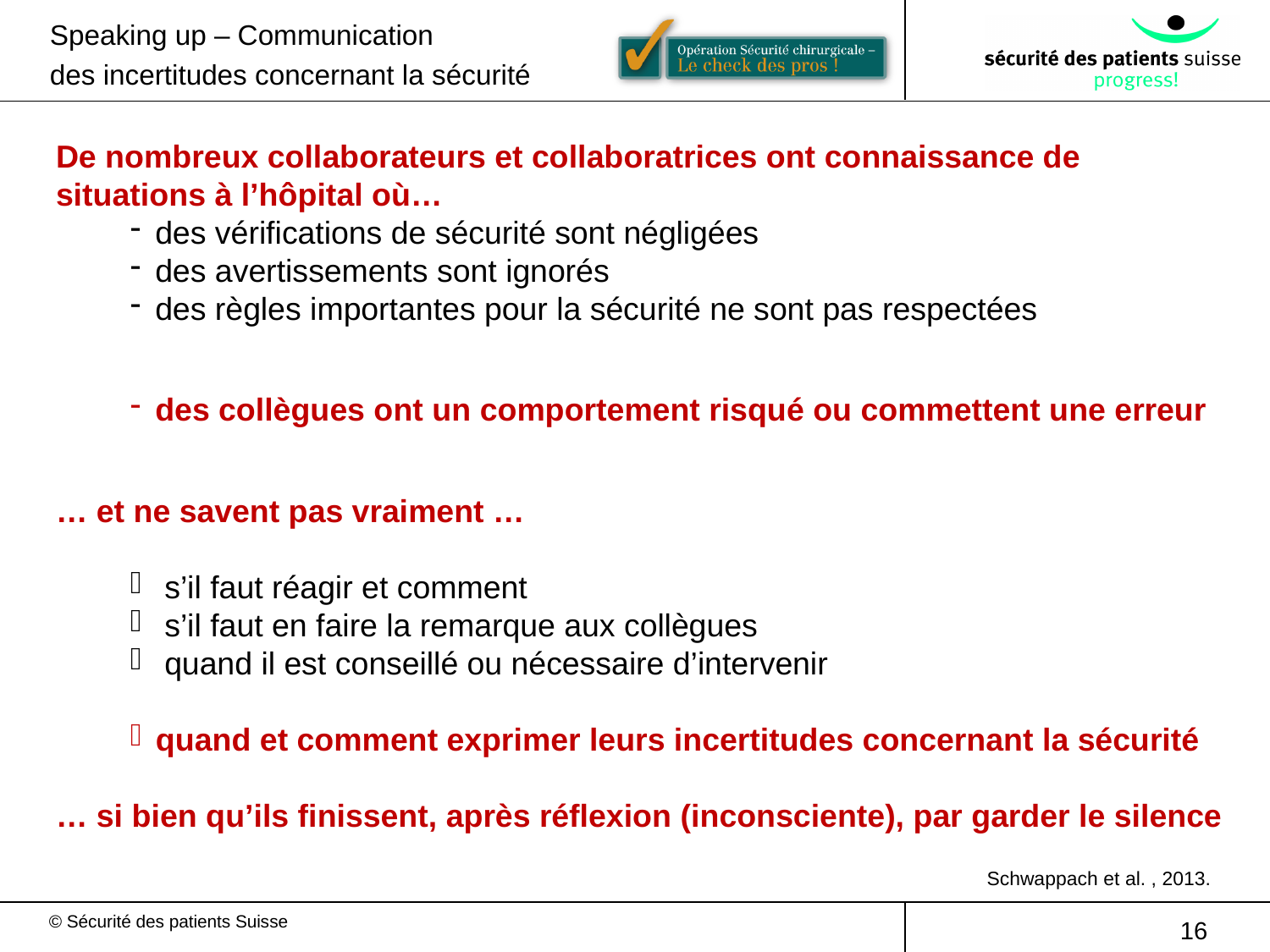

Speaking up – Communication
des incertitudes concernant la sécurité
De nombreux collaborateurs et collaboratrices ont connaissance de situations à l’hôpital où…
des vérifications de sécurité sont négligées
des avertissements sont ignorés
des règles importantes pour la sécurité ne sont pas respectées

des collègues ont un comportement risqué ou commettent une erreur

… et ne savent pas vraiment …

 s’il faut réagir et comment
 s’il faut en faire la remarque aux collègues
 quand il est conseillé ou nécessaire d’intervenir

quand et comment exprimer leurs incertitudes concernant la sécurité

… si bien qu’ils finissent, après réflexion (inconsciente), par garder le silence

Schwappach et al. , 2013.
16
© Sécurité des patients Suisse